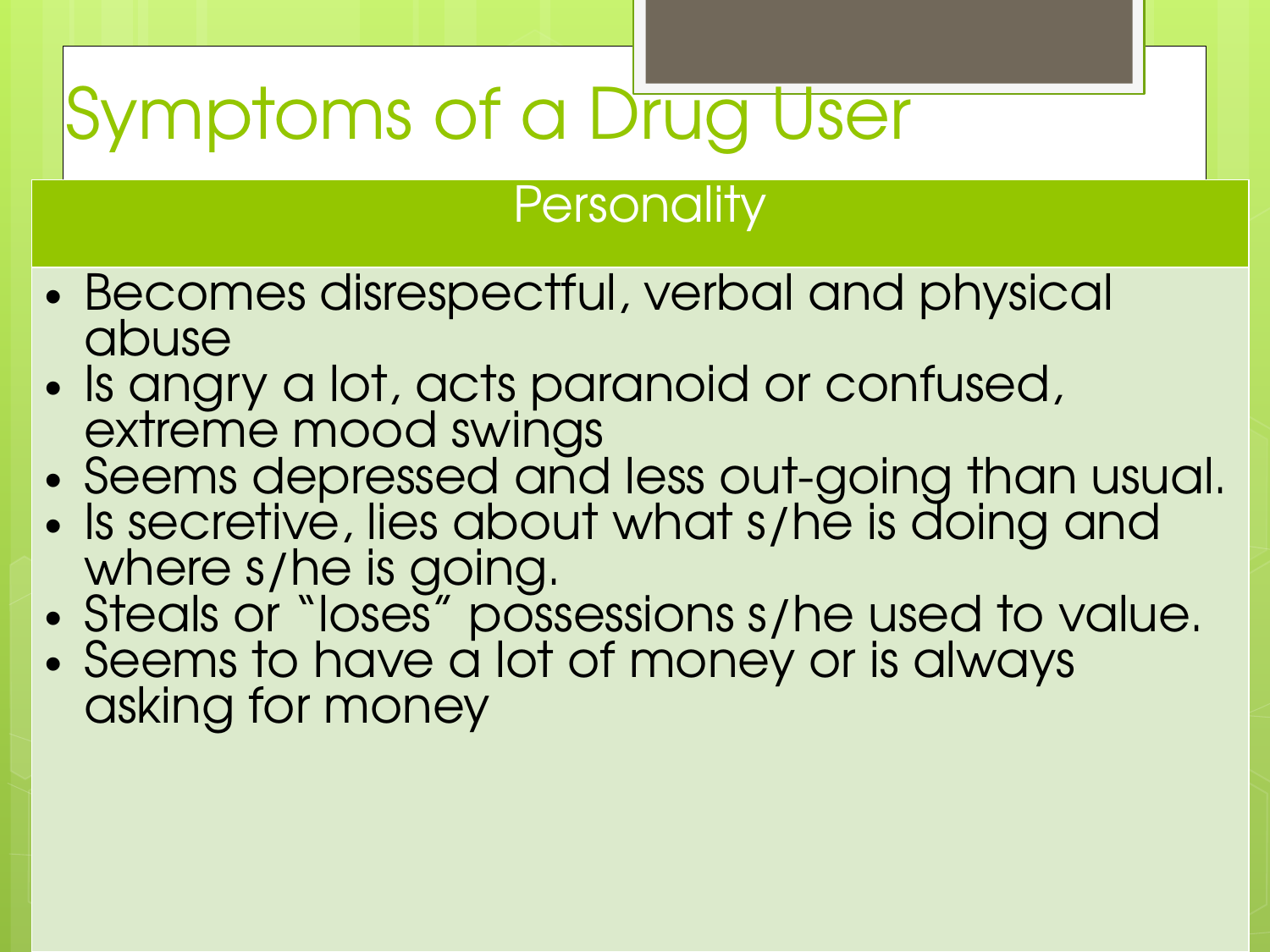

# Symptoms of a Drug User
| Personality |
| --- |
| Becomes disrespectful, verbal and physical abuse Is angry a lot, acts paranoid or confused, extreme mood swings Seems depressed and less out-going than usual. Is secretive, lies about what s/he is doing and where s/he is going. Steals or “loses” possessions s/he used to value. Seems to have a lot of money or is always asking for money |